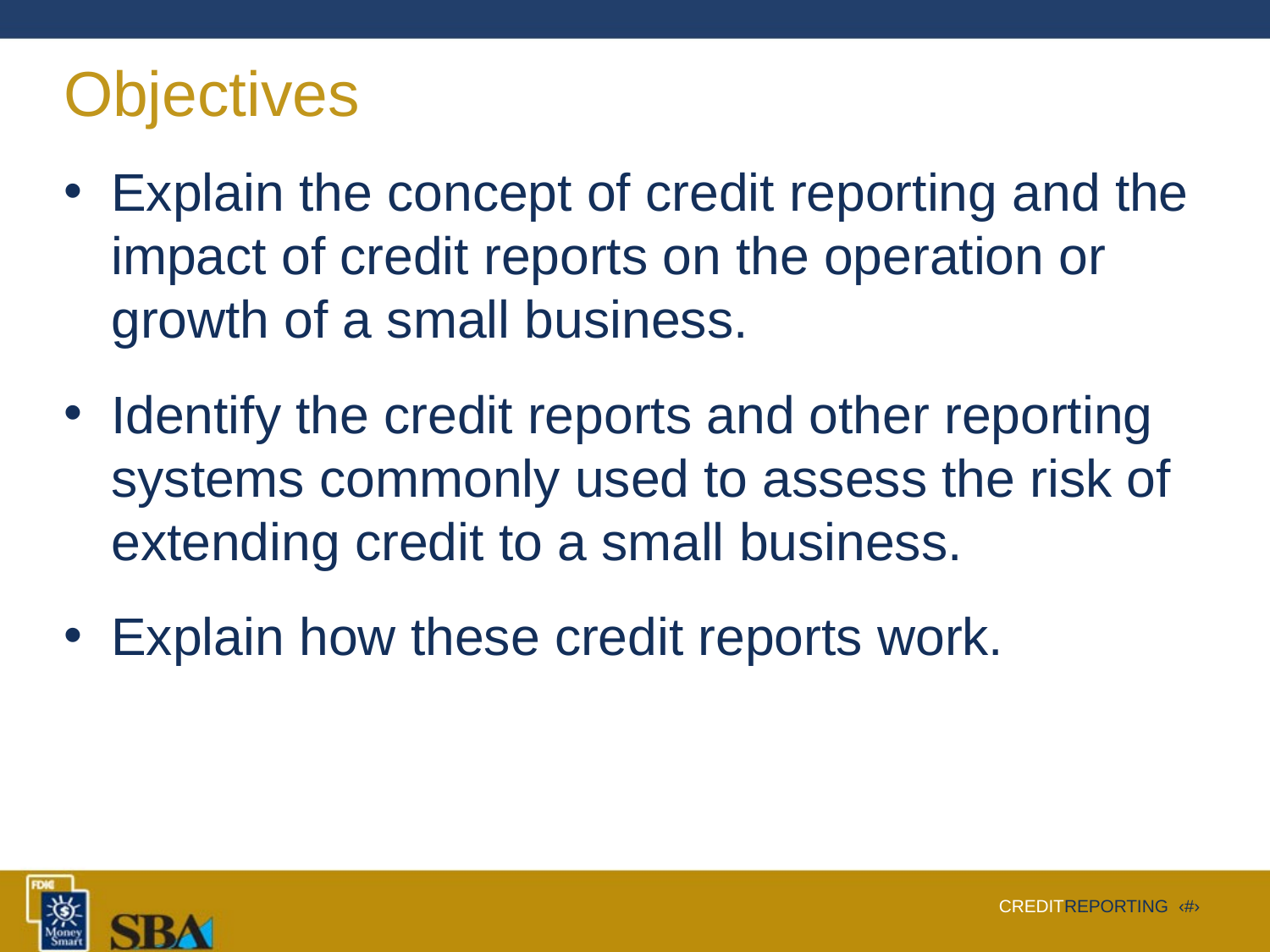

# Objectives
Explain the concept of credit reporting and the impact of credit reports on the operation or growth of a small business.
Identify the credit reports and other reporting systems commonly used to assess the risk of extending credit to a small business.
Explain how these credit reports work.